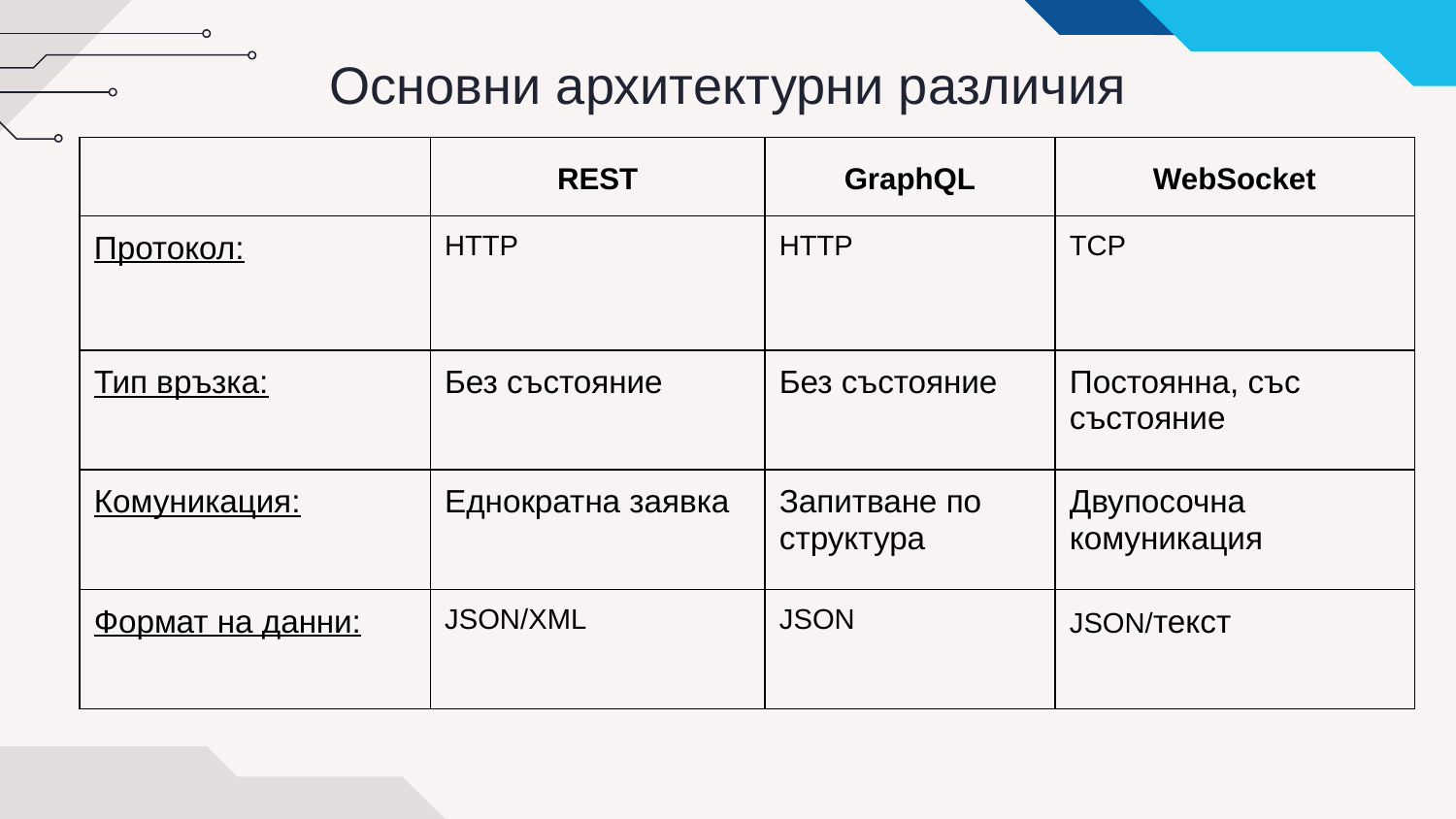

# Основни архитектурни различия
|  | REST | GraphQL | WebSocket |
| --- | --- | --- | --- |
| Протокол: | HTTP | HTTP | TCP |
| Тип връзка: | Без състояние | Без състояние | Постоянна, със състояние |
| Комуникация: | Еднократна заявка | Запитване по структура | Двупосочна комуникация |
| Формат на данни: | JSON/XML | JSON | JSON/текст |